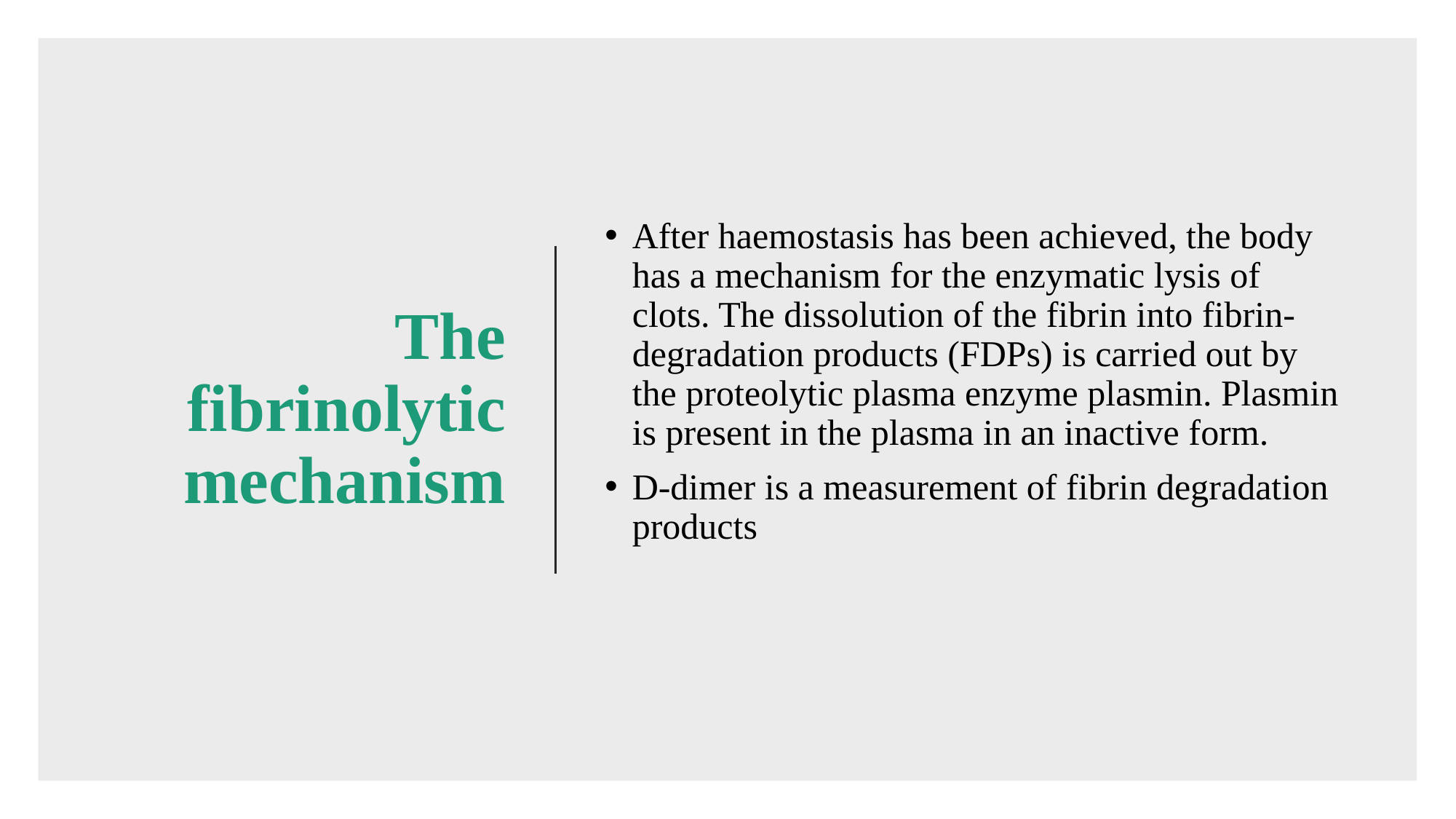

# The fibrinolytic mechanism
After haemostasis has been achieved, the body has a mechanism for the enzymatic lysis of clots. The dissolution of the fibrin into fibrin-degradation products (FDPs) is carried out by the proteolytic plasma enzyme plasmin. Plasmin is present in the plasma in an inactive form.
D‐dimer is a measurement of fibrin degradation products